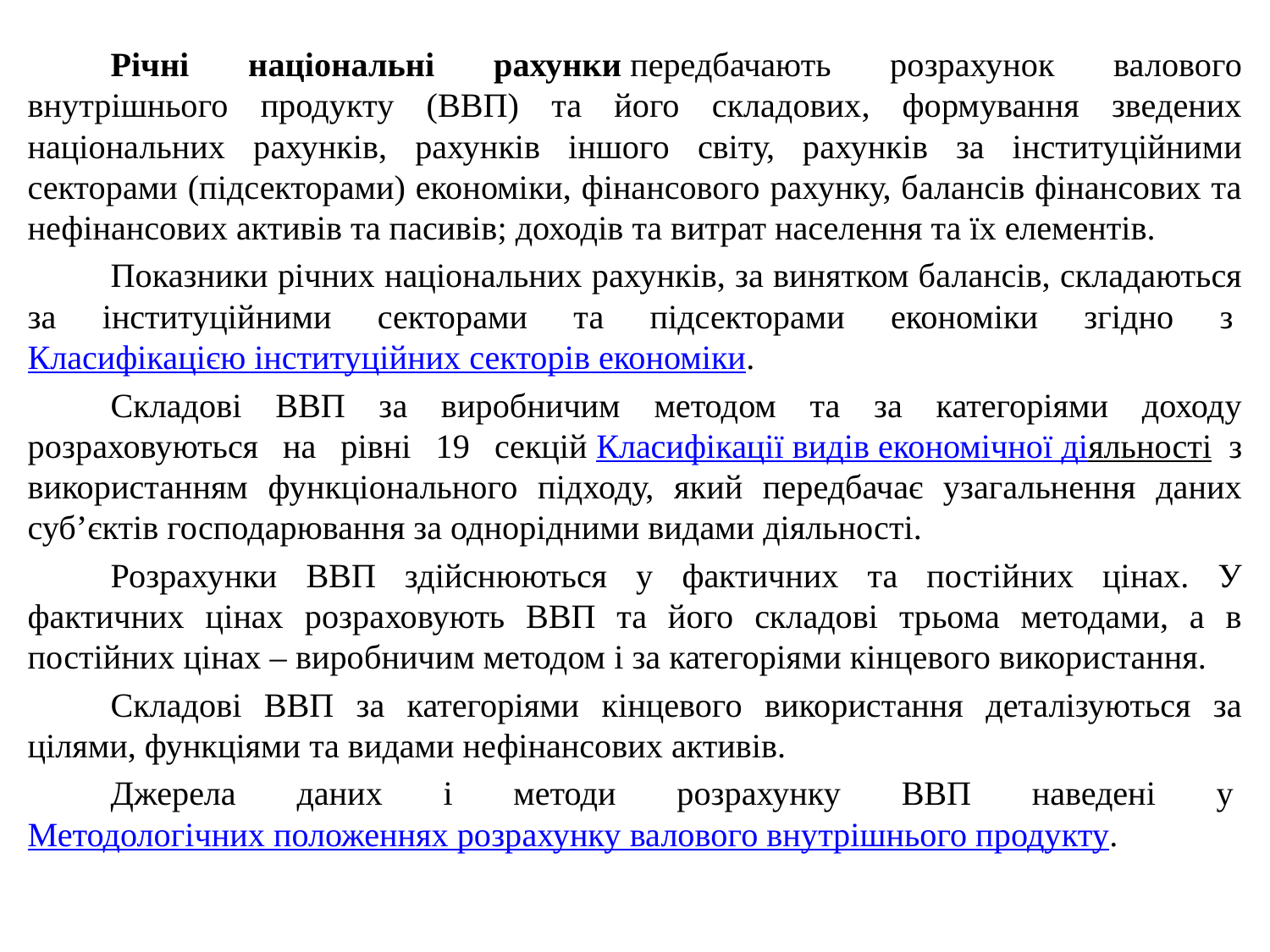

Річні національні рахунки передбачають розрахунок валового внутрішнього продукту (ВВП) та його складових, формування зведених національних рахунків, рахунків іншого світу, рахунків за інституційними секторами (підсекторами) економіки, фінансового рахунку, балансів фінансових та нефінансових активів та пасивів; доходів та витрат населення та їх елементів.
Показники річних національних рахунків, за винятком балансів, складаються за інституційними секторами та підсекторами економіки згідно з Класифікацією інституційних секторів економіки.
Складові ВВП за виробничим методом та за категоріями доходу розраховуються на рівні 19 секцій Класифікації видів економічної діяльності  з використанням функціонального підходу, який передбачає узагальнення даних суб’єктів господарювання за однорідними видами діяльності.
Розрахунки ВВП здійснюються у фактичних та постійних цінах. У фактичних цінах розраховують ВВП та його складові трьома методами, а в постійних цінах – виробничим методом і за категоріями кінцевого використання.
Складові ВВП за категоріями кінцевого використання деталізуються за цілями, функціями та видами нефінансових активів.
Джерела даних і методи розрахунку ВВП наведені у Методологічних положеннях розрахунку валового внутрішнього продукту.